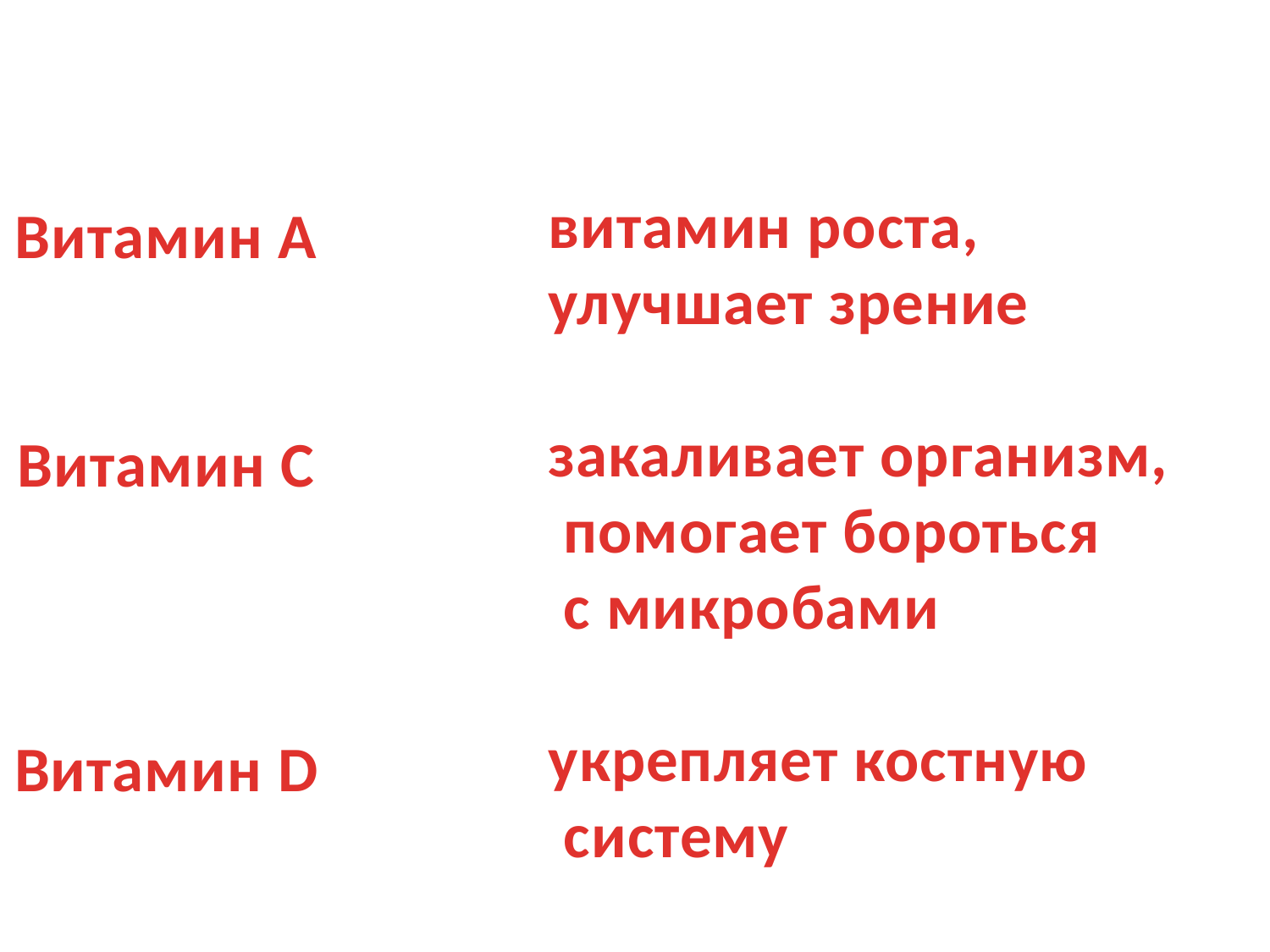

витамин роста,
улучшает зрение

закаливает организм,
 помогает бороться
 с микробами

укрепляет костную
 систему
Витамин А

Витамин С

Витамин D